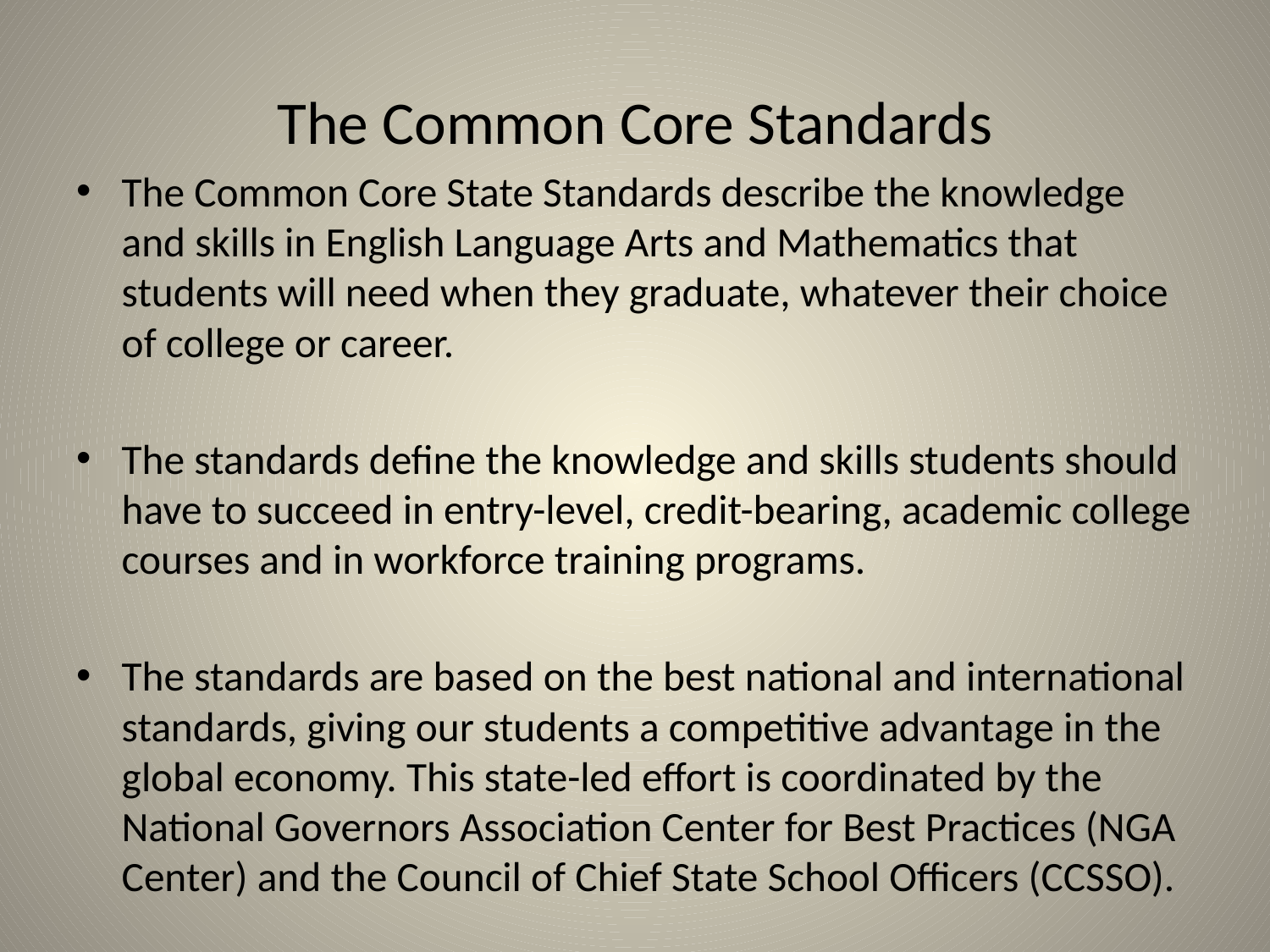

# The Common Core Standards
The Common Core State Standards describe the knowledge and skills in English Language Arts and Mathematics that students will need when they graduate, whatever their choice of college or career.

The standards define the knowledge and skills students should have to succeed in entry-level, credit-bearing, academic college courses and in workforce training programs.

The standards are based on the best national and international standards, giving our students a competitive advantage in the global economy. This state-led effort is coordinated by the National Governors Association Center for Best Practices (NGA Center) and the Council of Chief State School Officers (CCSSO).